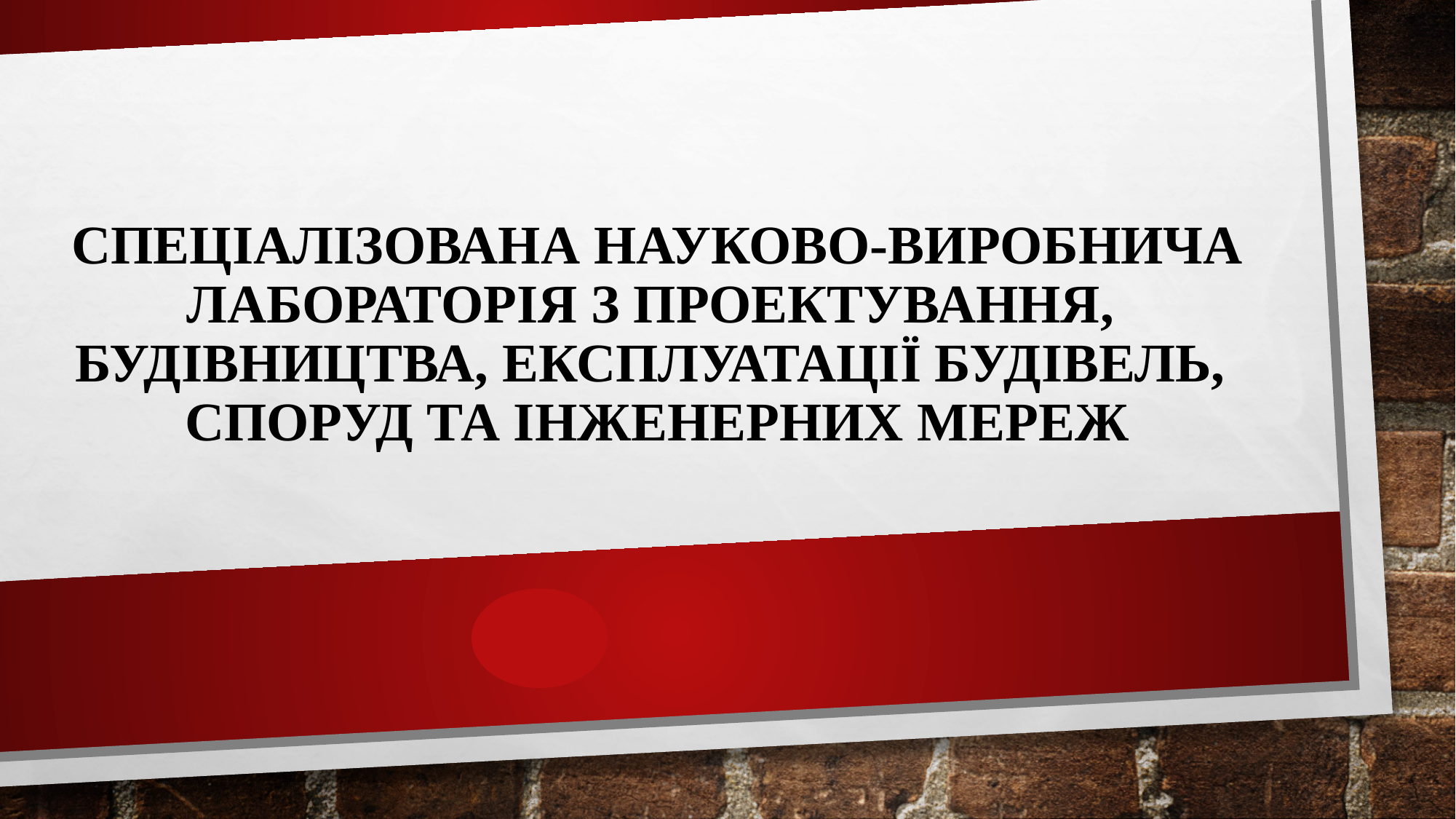

# СПЕЦІАЛІЗОВАНА НАУКОВО-ВИРОБНИЧА ЛАБОРАТОРІЯ З ПРОЕКТУВАННЯ, БУДІВНИЦТВА, ЕКСПЛУАТАЦІЇ БУДІВЕЛЬ, СПОРУД ТА ІНЖЕНЕРНИХ МЕРЕЖ